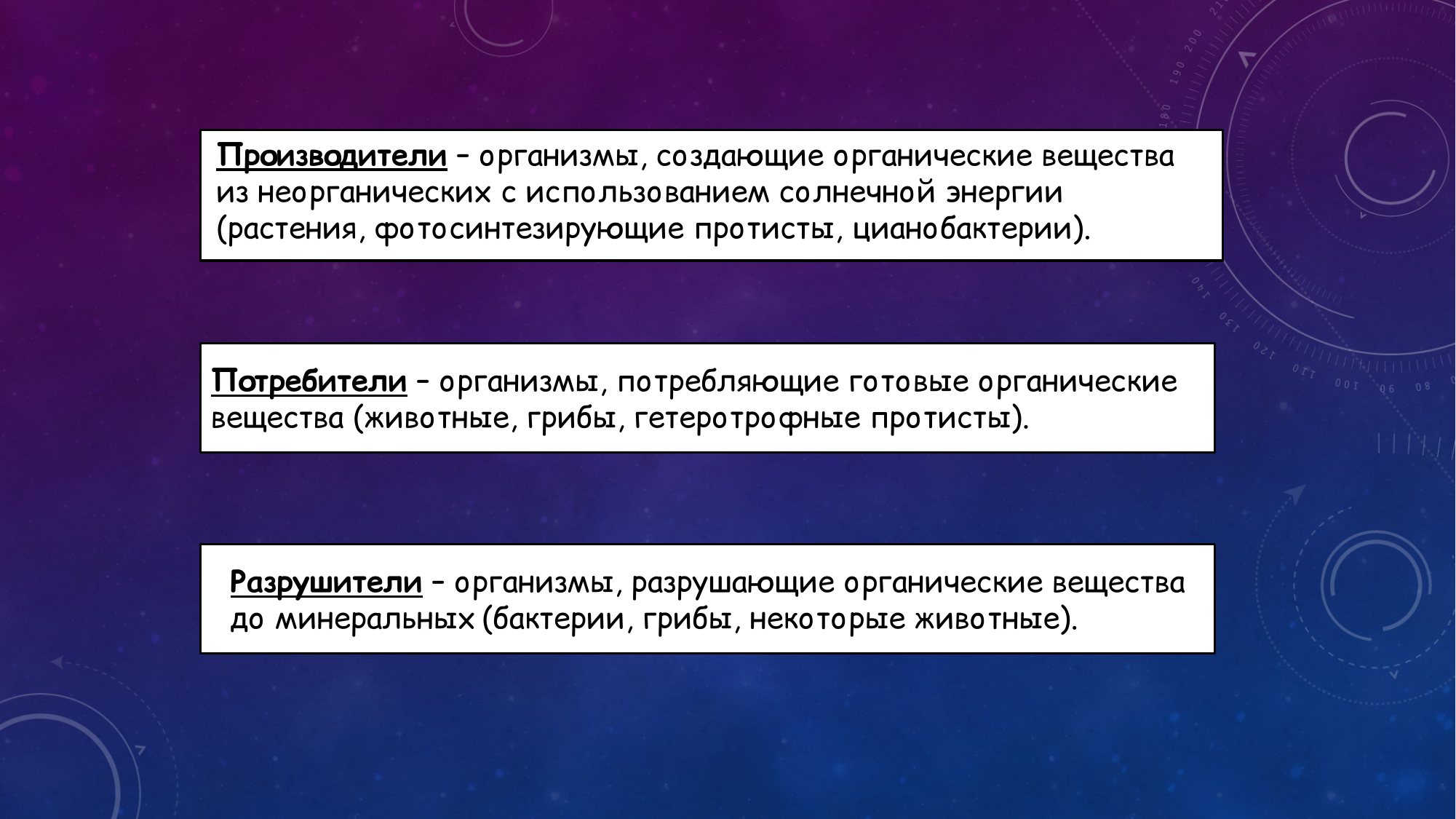

Производители – организмы, создающие органические вещества из неорганических с использованием солнечной энергии (растения, фотосинтезирующие протисты, цианобактерии).
Потребители – организмы, потребляющие готовые органические вещества (животные, грибы, гетеротрофные протисты).

Разрушители – организмы, разрушающие органические вещества до минеральных (бактерии, грибы, некоторые животные).